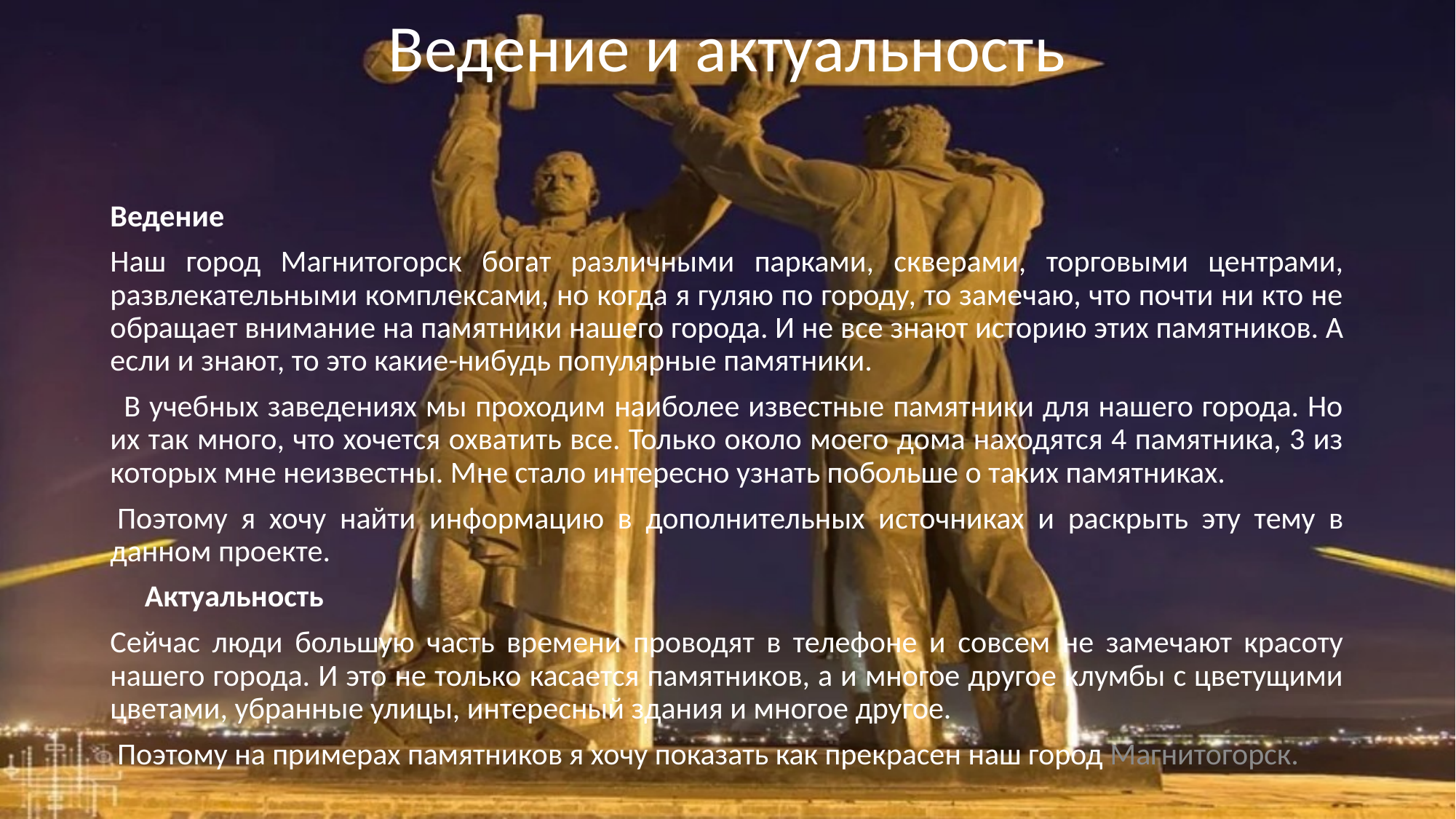

# Ведение и актуальность
Ведение
Наш город Магнитогорск богат различными парками, скверами, торговыми центрами, развлекательными комплексами, но когда я гуляю по городу, то замечаю, что почти ни кто не обращает внимание на памятники нашего города. И не все знают историю этих памятников. А если и знают, то это какие-нибудь популярные памятники.
  В учебных заведениях мы проходим наиболее известные памятники для нашего города. Но их так много, что хочется охватить все. Только около моего дома находятся 4 памятника, 3 из которых мне неизвестны. Мне стало интересно узнать побольше о таких памятниках.
 Поэтому я хочу найти информацию в дополнительных источниках и раскрыть эту тему в данном проекте.
     Актуальность
Сейчас люди большую часть времени проводят в телефоне и совсем не замечают красоту нашего города. И это не только касается памятников, а и многое другое клумбы с цветущими цветами, убранные улицы, интересный здания и многое другое.
 Поэтому на примерах памятников я хочу показать как прекрасен наш город Магнитогорск.